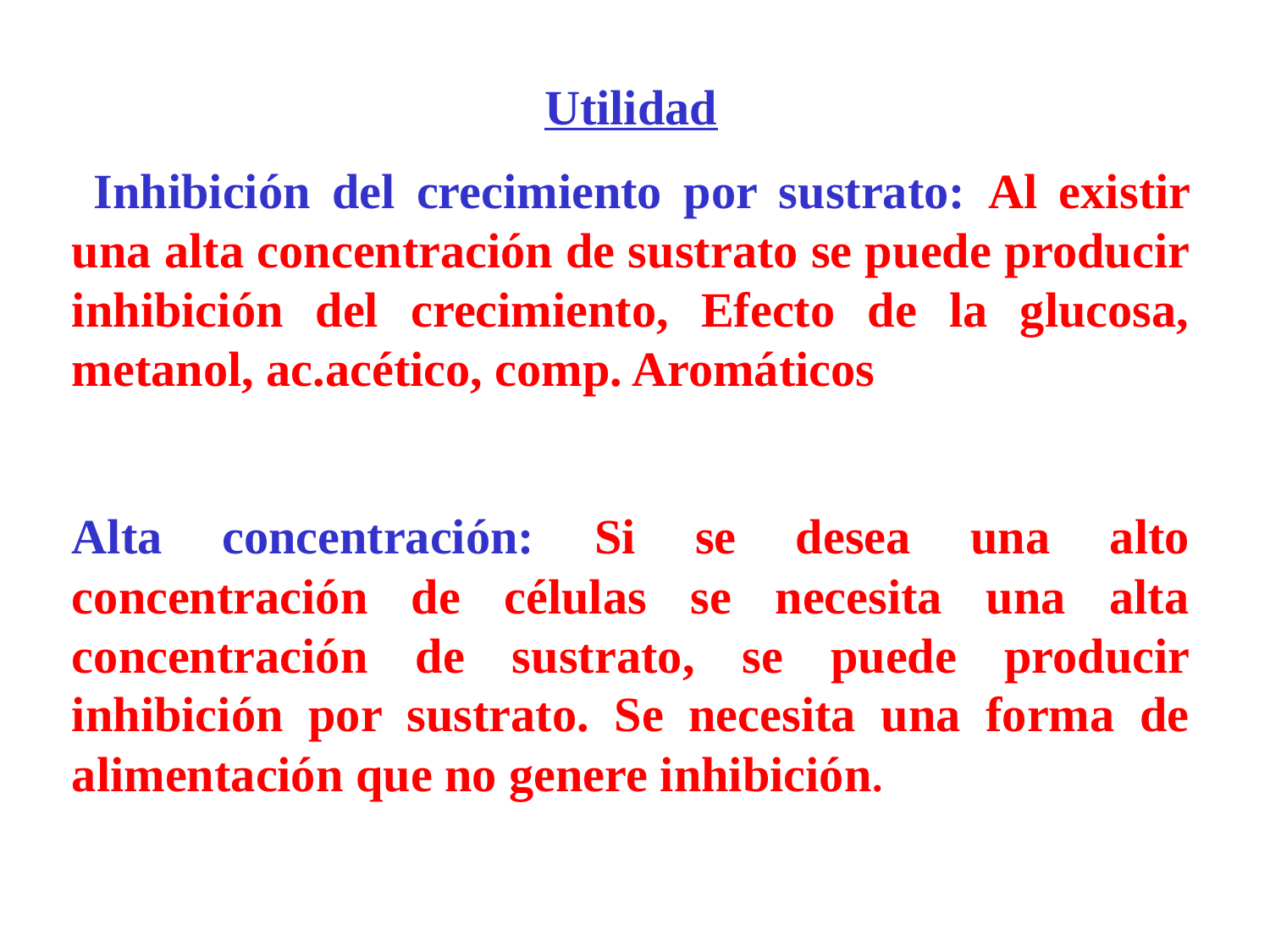

Utilidad
 Inhibición del crecimiento por sustrato: Al existir una alta concentración de sustrato se puede producir inhibición del crecimiento, Efecto de la glucosa, metanol, ac.acético, comp. Aromáticos

Alta concentración: Si se desea una alto concentración de células se necesita una alta concentración de sustrato, se puede producir inhibición por sustrato. Se necesita una forma de alimentación que no genere inhibición.